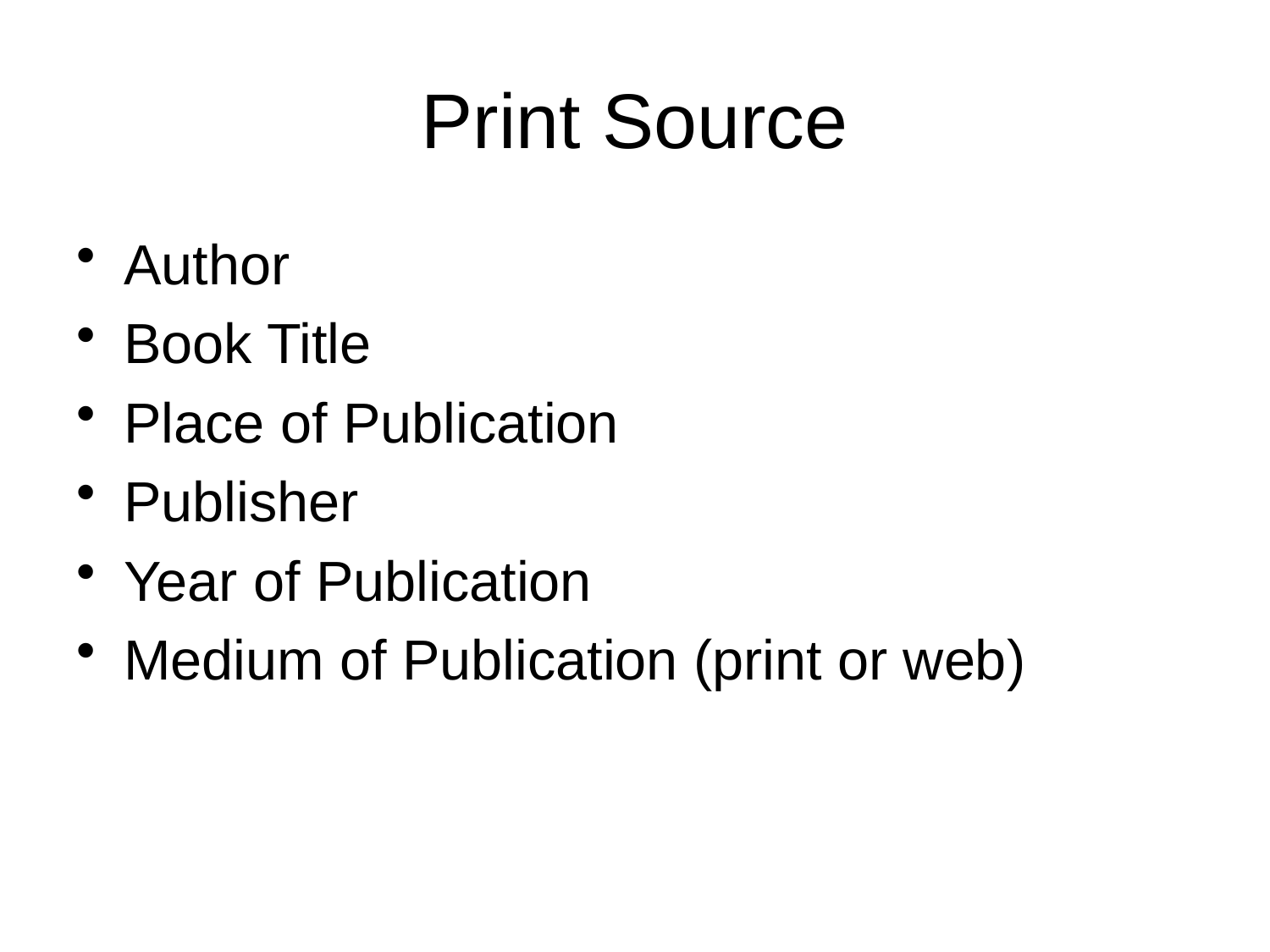

# Print Source
Author
Book Title
Place of Publication
Publisher
Year of Publication
Medium of Publication (print or web)